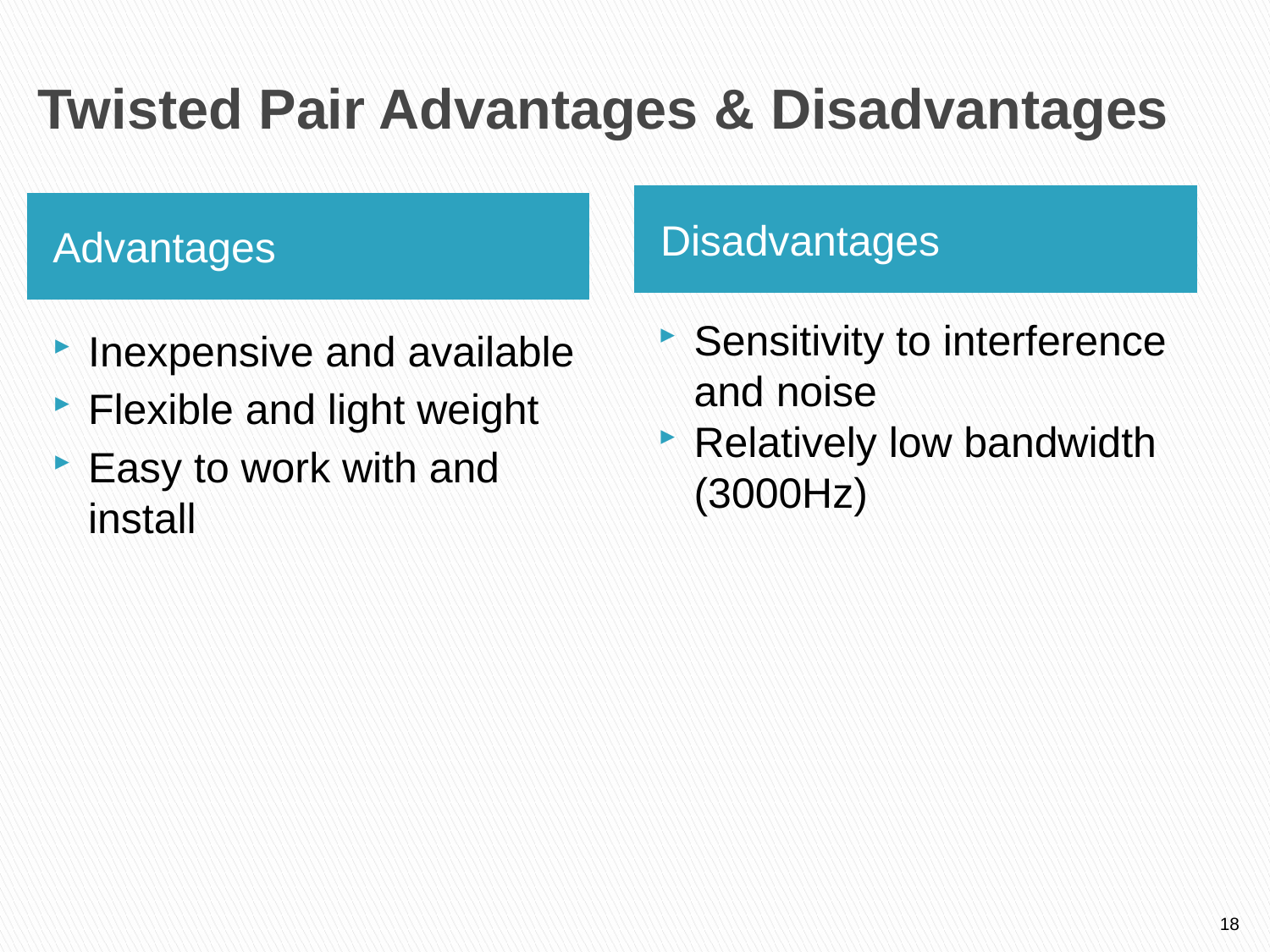

# Twisted Pair Advantages & Disadvantages
Disadvantages
Advantages
Sensitivity to interference and noise
Relatively low bandwidth (3000Hz)

Inexpensive and available
Flexible and light weight
Easy to work with and install
18